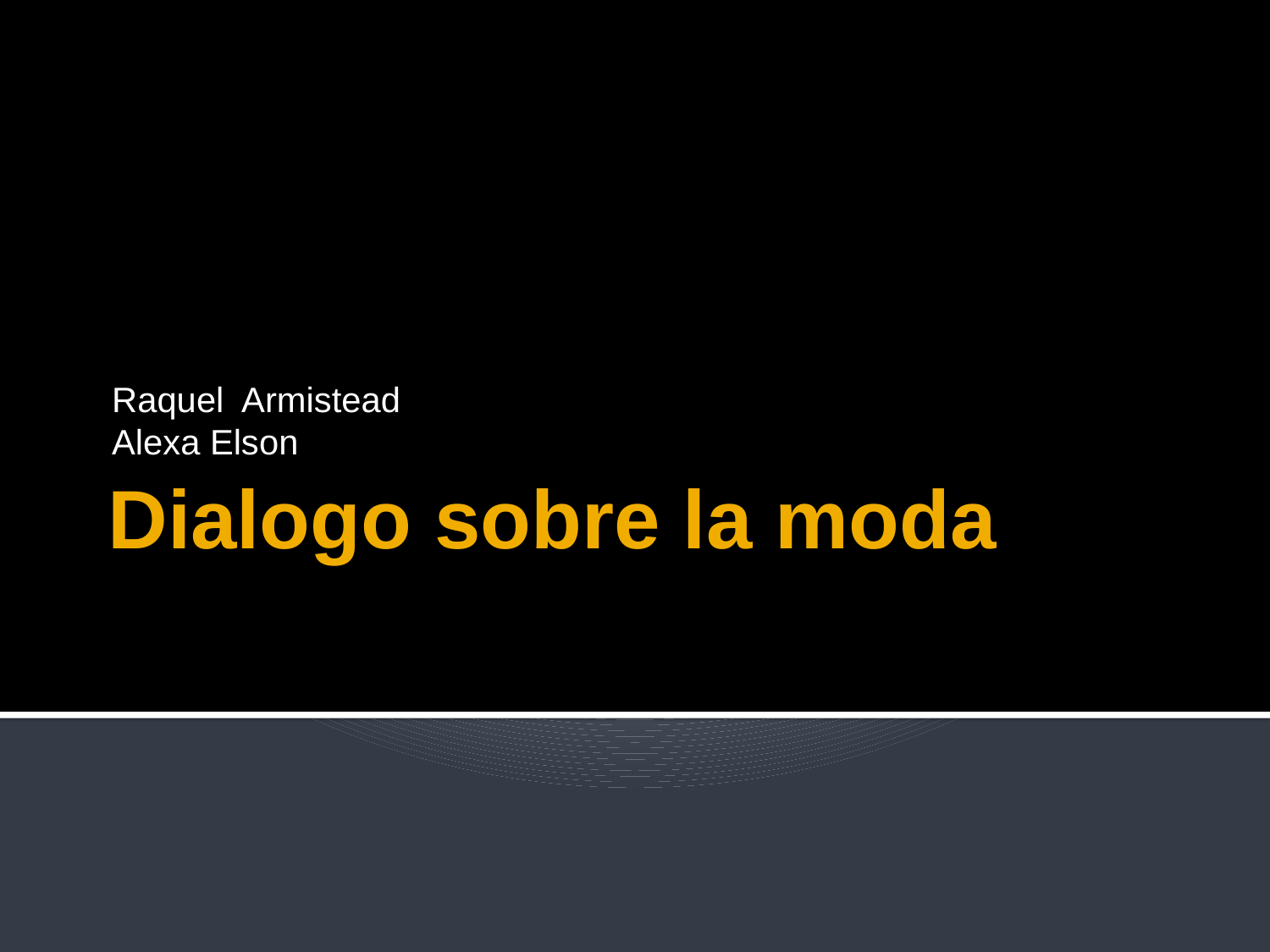

Raquel  Armistead
Alexa Elson
# Dialogo sobre la moda